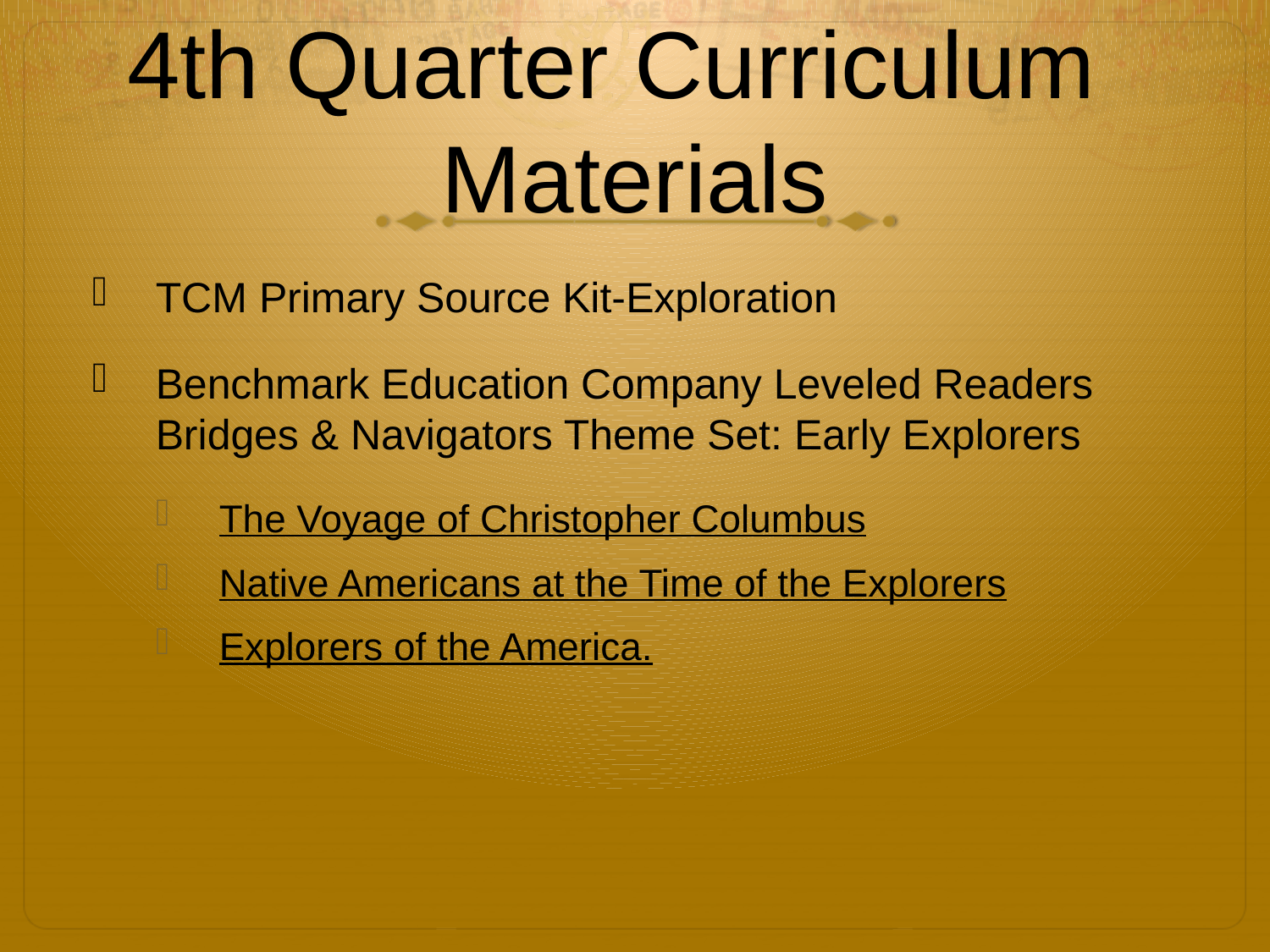

# 4th Quarter Curriculum	Materials
TCM Primary Source Kit-Exploration
Benchmark Education Company Leveled Readers Bridges & Navigators Theme Set: Early Explorers
The Voyage of Christopher Columbus
Native Americans at the Time of the Explorers
Explorers of the America.